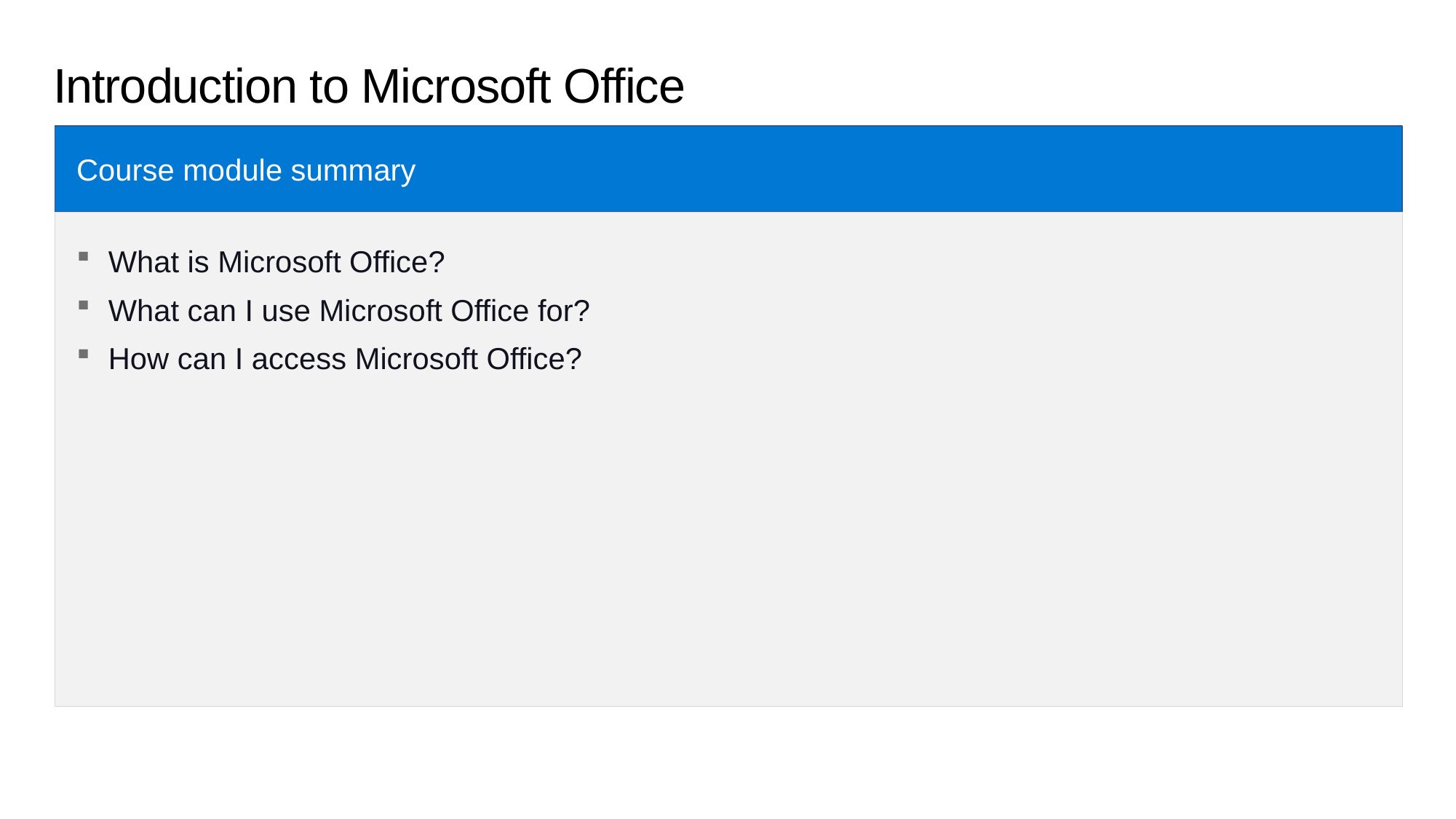

Introduction to Microsoft Office
Course module summary
What is Microsoft Office?
What can I use Microsoft Office for?
How can I access Microsoft Office?